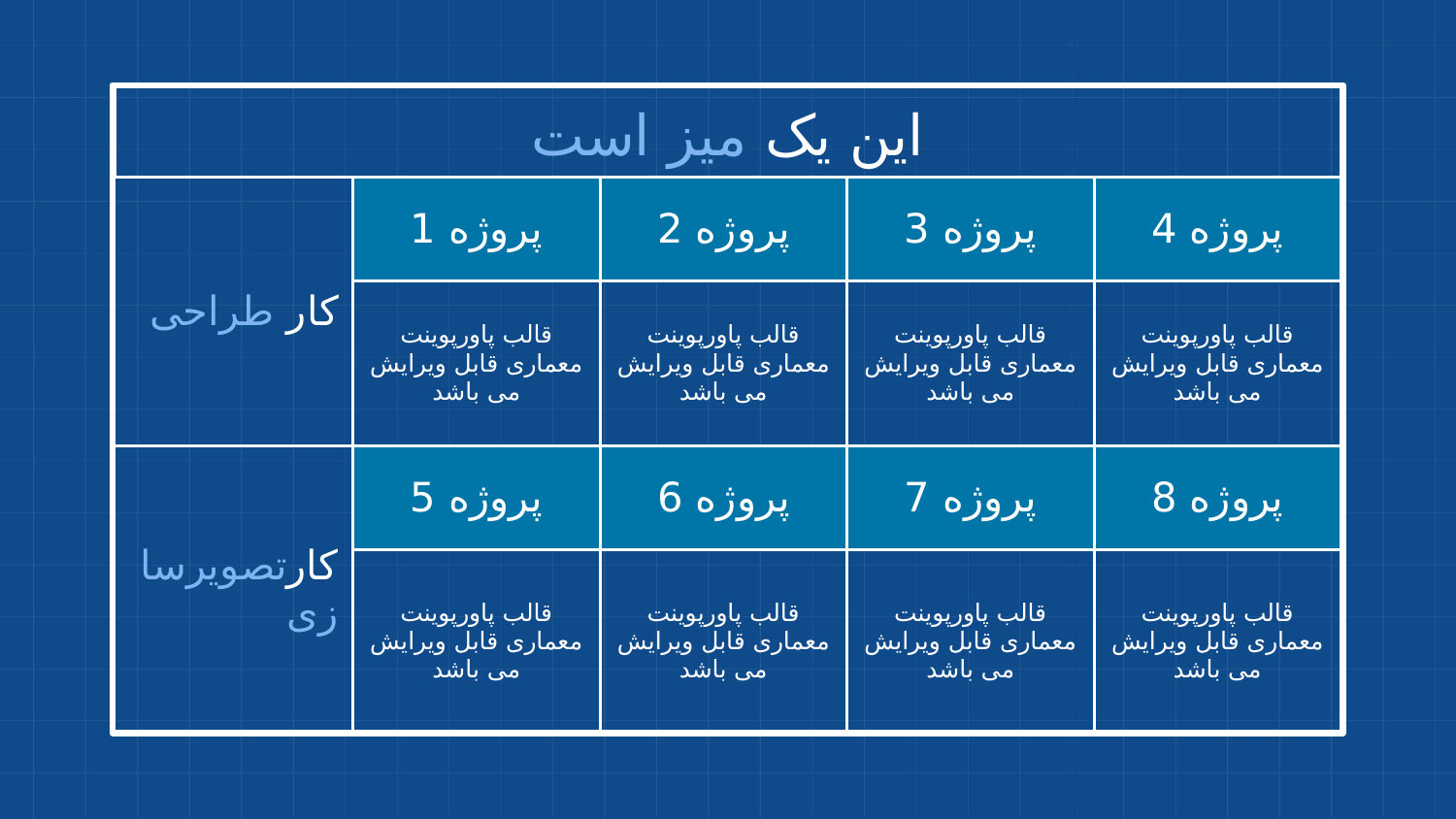

# این یک میز است
| کار طراحی | پروژه 1 | پروژه 2 | پروژه 3 | پروژه 4 |
| --- | --- | --- | --- | --- |
|  | قالب پاورپوینت معماری قابل ویرایش می باشد | قالب پاورپوینت معماری قابل ویرایش می باشد | قالب پاورپوینت معماری قابل ویرایش می باشد | قالب پاورپوینت معماری قابل ویرایش می باشد |
| کارتصویرسازی | پروژه 5 | پروژه 6 | پروژه 7 | پروژه 8 |
|  | قالب پاورپوینت معماری قابل ویرایش می باشد | قالب پاورپوینت معماری قابل ویرایش می باشد | قالب پاورپوینت معماری قابل ویرایش می باشد | قالب پاورپوینت معماری قابل ویرایش می باشد |